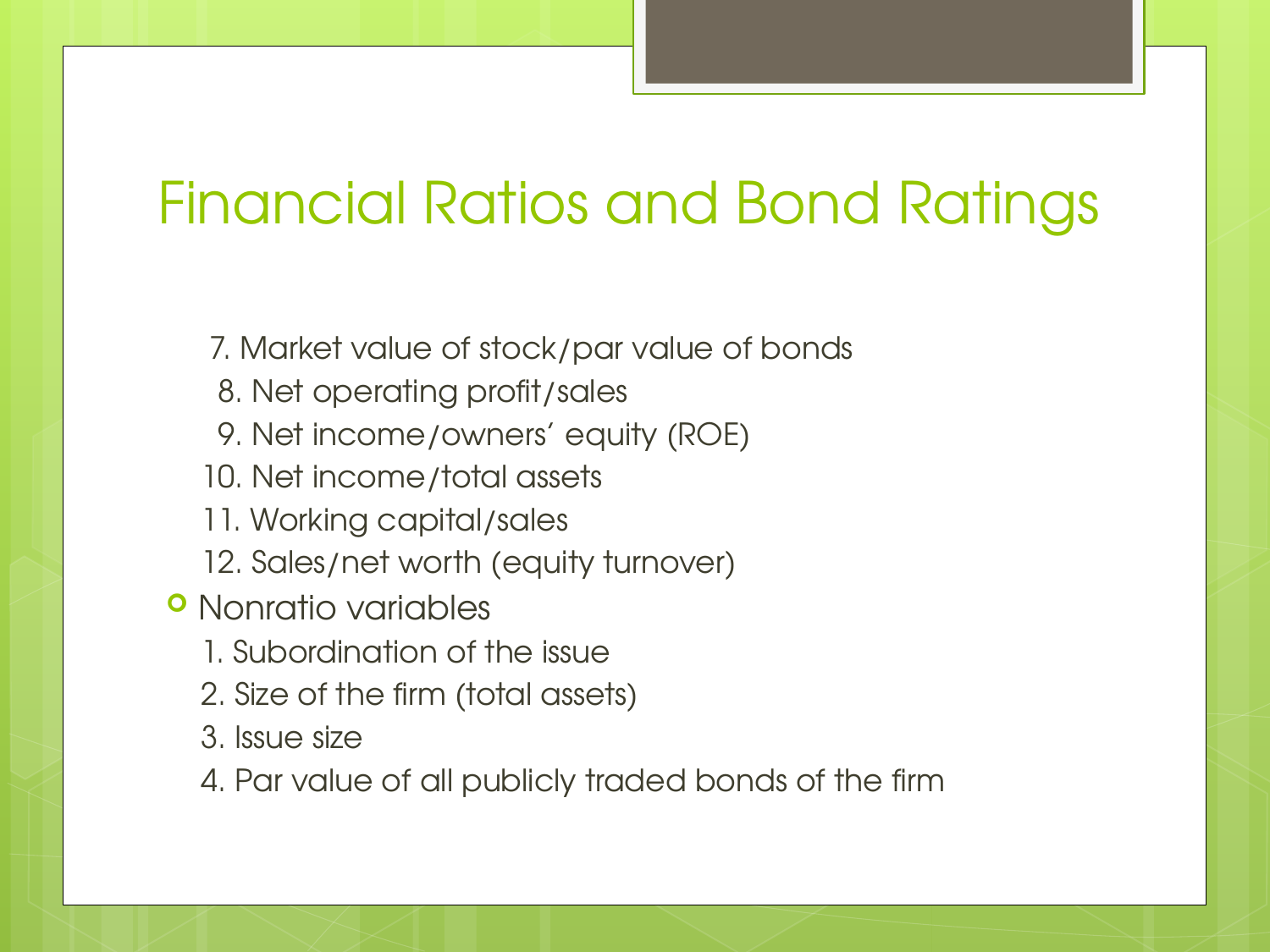

# Financial Ratios and Bond Ratings
 7. Market value of stock/par value of bonds
  8. Net operating profit/sales
  9. Net income/owners’ equity (ROE)
10. Net income/total assets
11. Working capital/sales
12. Sales/net worth (equity turnover)
Nonratio variables
1. Subordination of the issue
2. Size of the firm (total assets)
3. Issue size
4. Par value of all publicly traded bonds of the firm